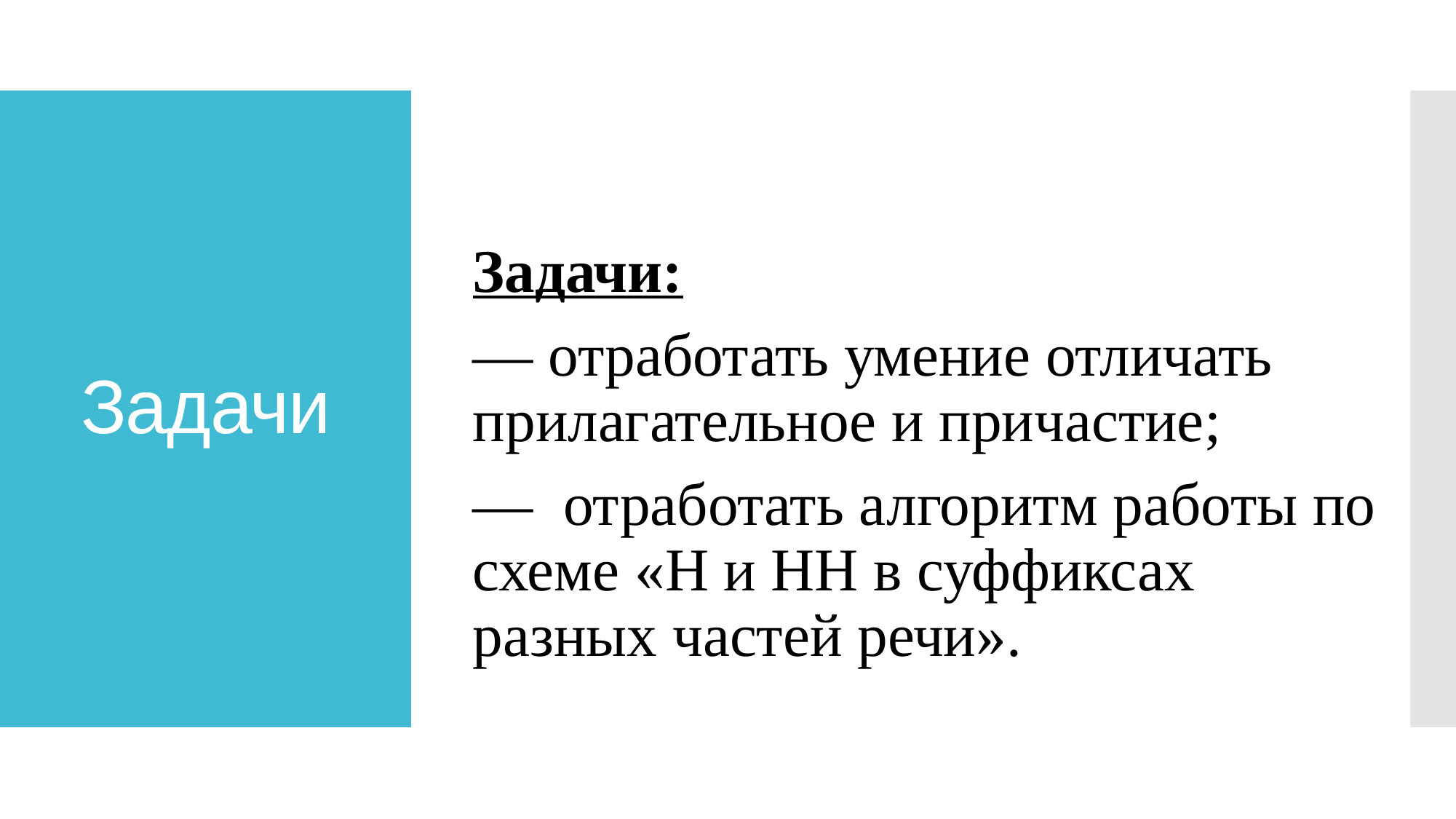

Задачи:
— отработать умение отличать прилагательное и причастие;
—  отработать алгоритм работы по схеме «Н и НН в суффиксах разных частей речи».
# Задачи